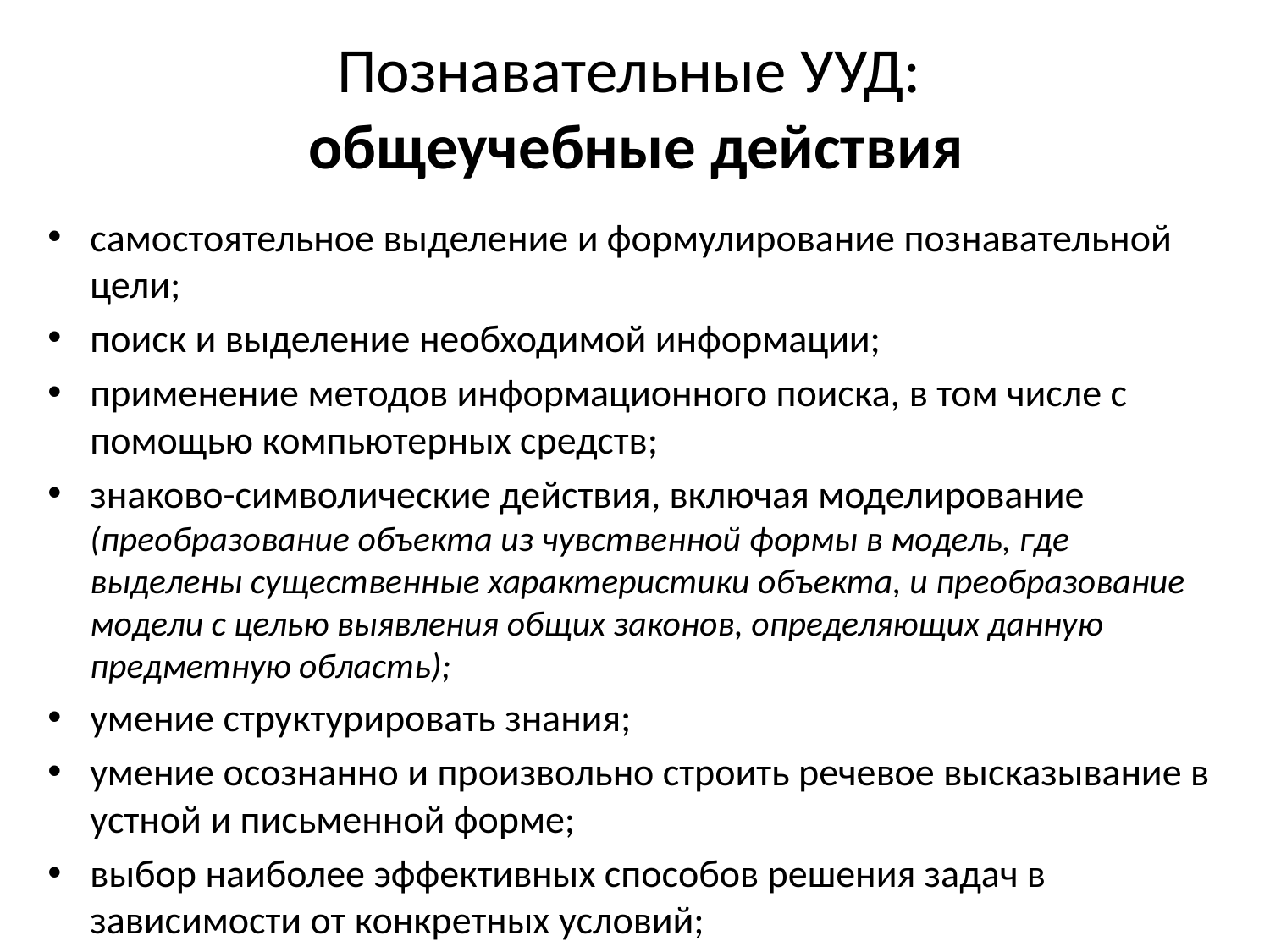

# Познавательные УУД: общеучебные действия
самостоятельное выделение и формулирование познавательной цели;
поиск и выделение необходимой информации;
применение методов информационного поиска, в том числе с помощью компьютерных средств;
знаково-символические действия, включая моделирование (преобразование объекта из чувственной формы в модель, где выделены существенные характеристики объекта, и преобразование модели с целью выявления общих законов, определяющих данную предметную область);
умение структурировать знания;
умение осознанно и произвольно строить речевое высказывание в устной и письменной форме;
выбор наиболее эффективных способов решения задач в зависимости от конкретных условий;